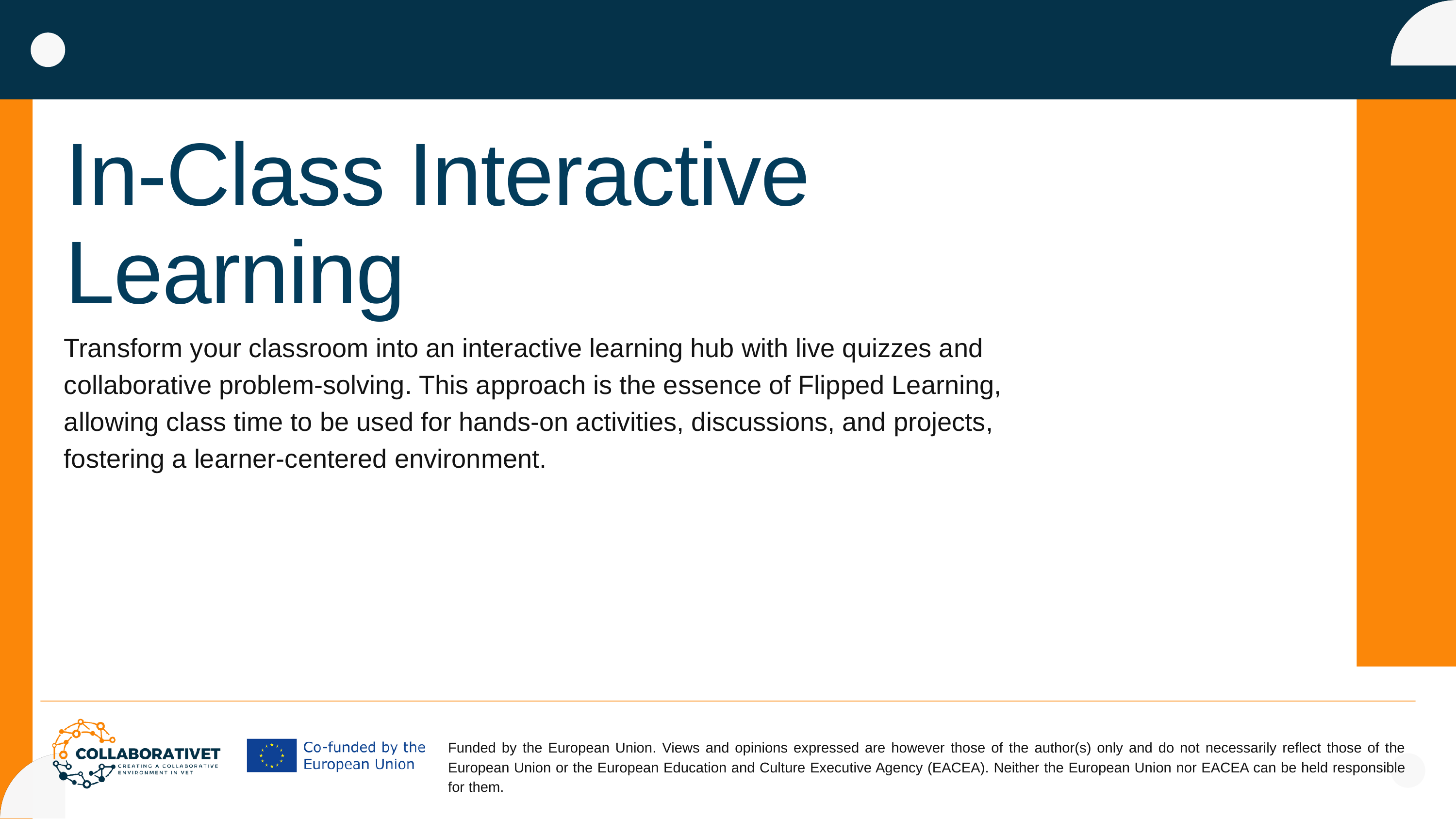

In-Class Interactive Learning
Transform your classroom into an interactive learning hub with live quizzes and collaborative problem-solving. This approach is the essence of Flipped Learning, allowing class time to be used for hands-on activities, discussions, and projects, fostering a learner-centered environment.

Funded by the European Union. Views and opinions expressed are however those of the author(s) only and do not necessarily reflect those of the European Union or the European Education and Culture Executive Agency (EACEA). Neither the European Union nor EACEA can be held responsible for them.